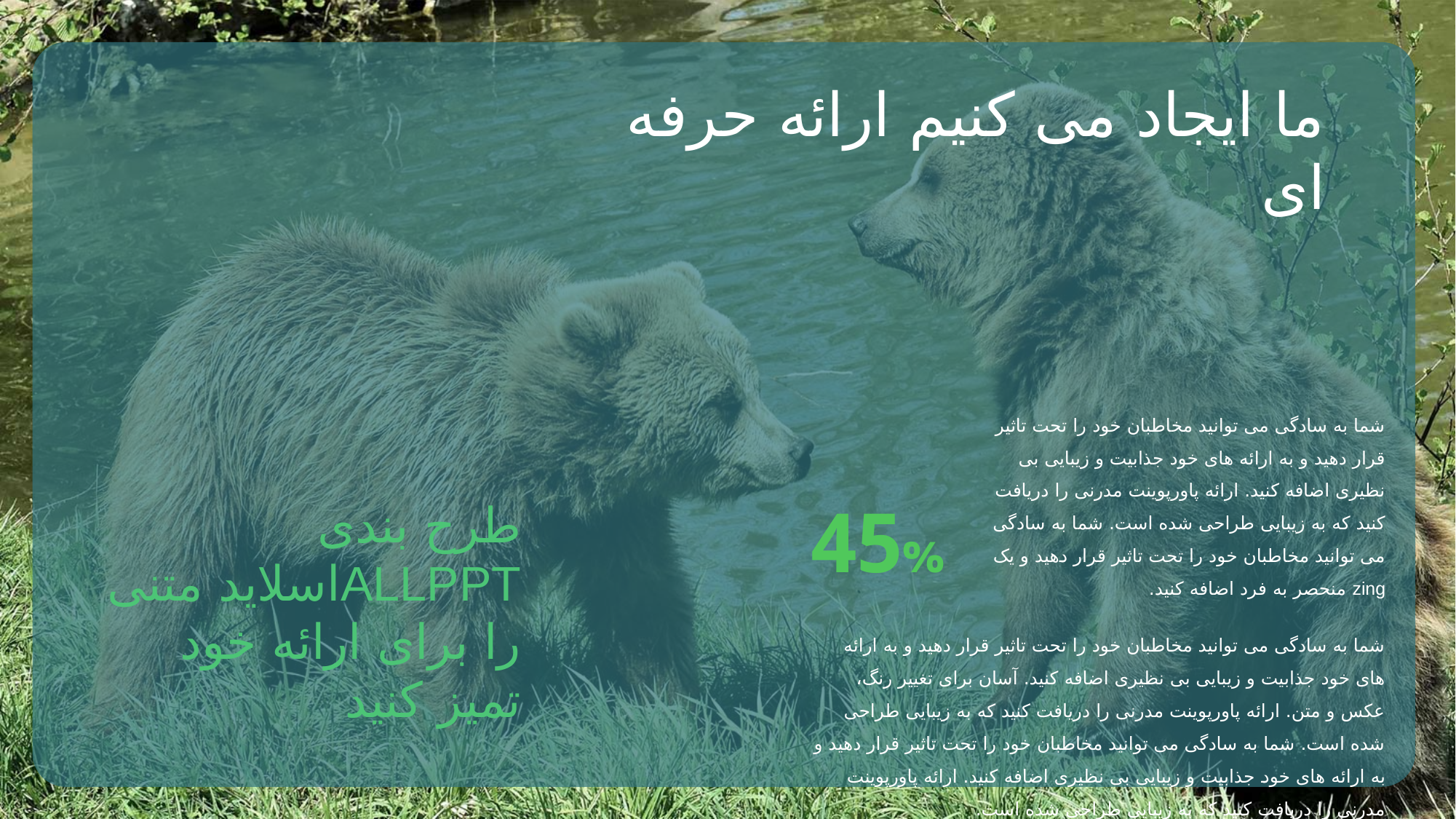

ما ایجاد می کنیم ارائه حرفه ای
شما به سادگی می توانید مخاطبان خود را تحت تاثیر قرار دهید و به ارائه های خود جذابیت و زیبایی بی نظیری اضافه کنید. ارائه پاورپوینت مدرنی را دریافت کنید که به زیبایی طراحی شده است. شما به سادگی می توانید مخاطبان خود را تحت تاثیر قرار دهید و یک zing منحصر به فرد اضافه کنید.
45%
طرح بندی ALLPPTاسلاید متنی را برای ارائه خود تمیز کنید
شما به سادگی می توانید مخاطبان خود را تحت تاثیر قرار دهید و به ارائه های خود جذابیت و زیبایی بی نظیری اضافه کنید. آسان برای تغییر رنگ، عکس و متن. ارائه پاورپوینت مدرنی را دریافت کنید که به زیبایی طراحی شده است. شما به سادگی می توانید مخاطبان خود را تحت تاثیر قرار دهید و به ارائه های خود جذابیت و زیبایی بی نظیری اضافه کنید. ارائه پاورپوینت مدرنی را دریافت کنید که به زیبایی طراحی شده است.